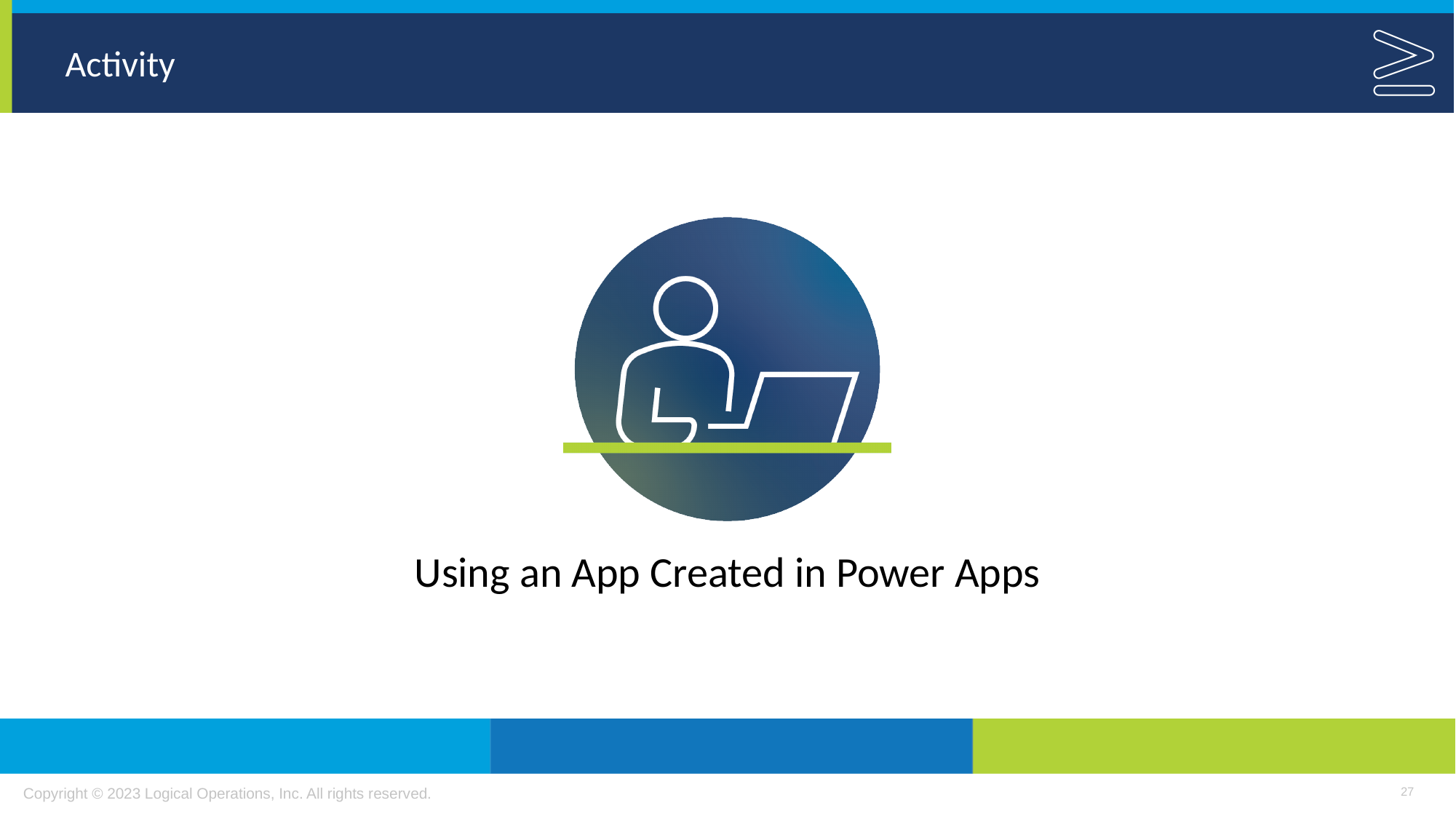

Using an App Created in Power Apps
27